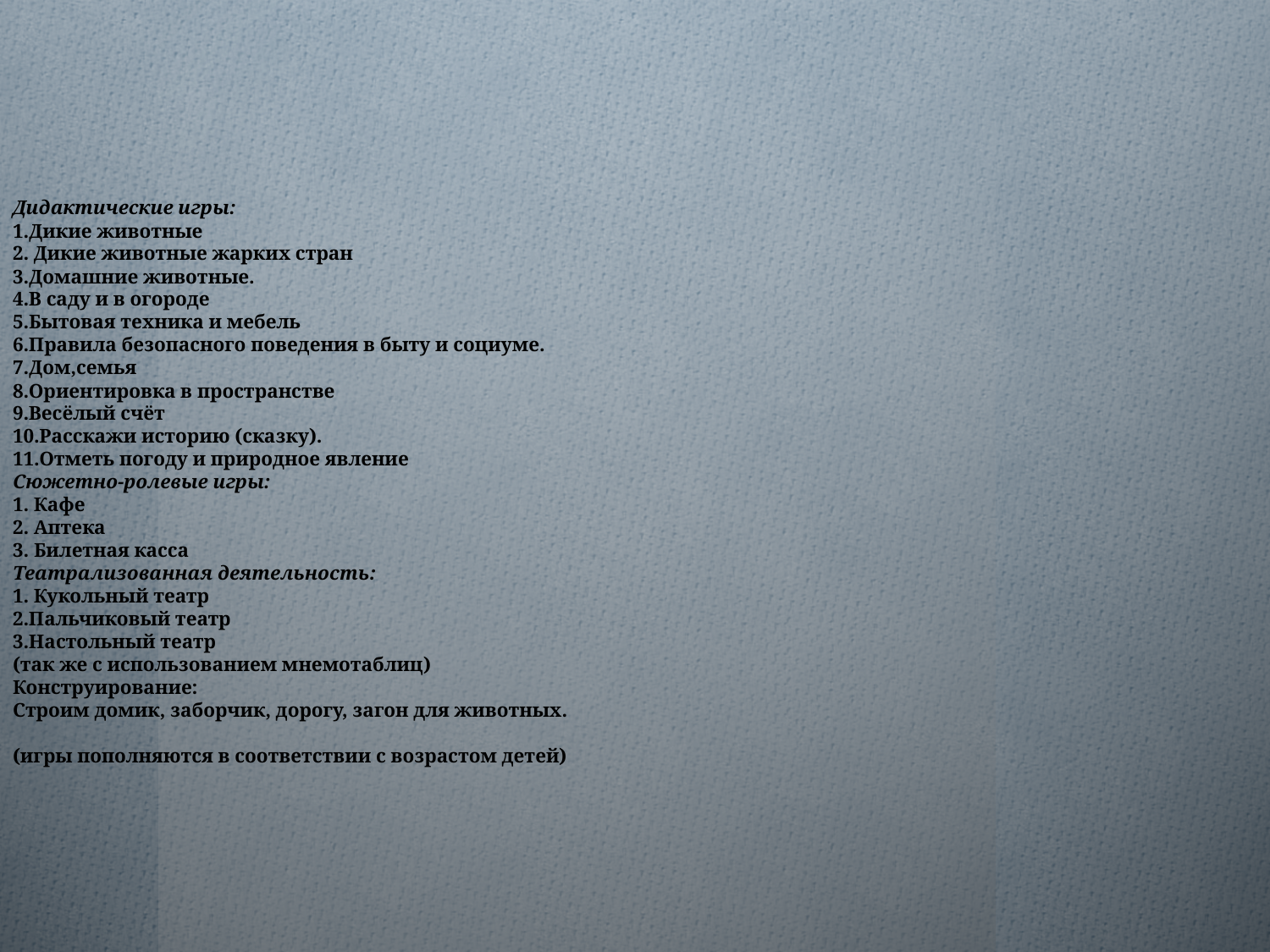

# Дидактические игры: 1.Дикие животные 2. Дикие животные жарких стран 3.Домашние животные. 4.В саду и в огороде 5.Бытовая техника и мебель 6.Правила безопасного поведения в быту и социуме. 7.Дом,семья 8.Ориентировка в пространстве 9.Весёлый счёт 10.Расскажи историю (сказку). 11.Отметь погоду и природное явление Сюжетно-ролевые игры: 1. Кафе 2. Аптека 3. Билетная касса Театрализованная деятельность: 1. Кукольный театр 2.Пальчиковый театр 3.Настольный театр (так же с использованием мнемотаблиц) Конструирование: Строим домик, заборчик, дорогу, загон для животных. (игры пополняются в соответствии с возрастом детей)